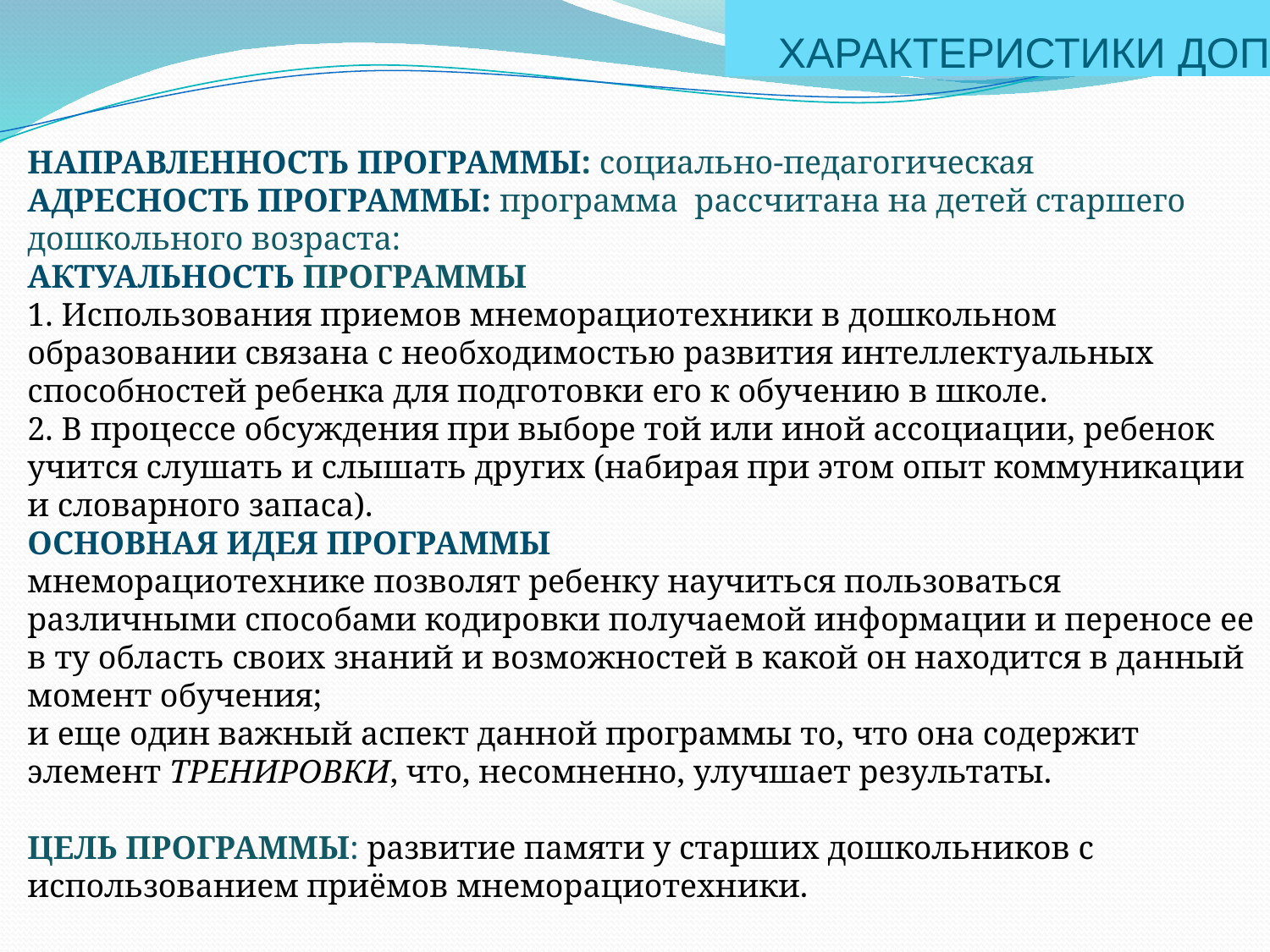

# ХАРАКТЕРИСТИКИ ДОП
НАПРАВЛЕННОСТЬ ПРОГРАММЫ: социально-педагогическая
АДРЕСНОСТЬ ПРОГРАММЫ: программа  рассчитана на детей старшего дошкольного возраста:
АКТУАЛЬНОСТЬ ПРОГРАММЫ
1. Использования приемов мнеморациотехники в дошкольном образовании связана с необходимостью развития интеллектуальных способностей ребенка для подготовки его к обучению в школе.
2. В процессе обсуждения при выборе той или иной ассоциации, ребенок учится слушать и слышать других (набирая при этом опыт коммуникации и словарного запаса).
ОСНОВНАЯ ИДЕЯ ПРОГРАММЫ
мнеморациотехнике позволят ребенку научиться пользоваться различными способами кодировки получаемой информации и переносе ее в ту область своих знаний и возможностей в какой он находится в данный момент обучения;
и еще один важный аспект данной программы то, что она содержит элемент ТРЕНИРОВКИ, что, несомненно, улучшает результаты.

ЦЕЛЬ ПРОГРАММЫ: развитие памяти у старших дошкольников с использованием приёмов мнеморациотехники.